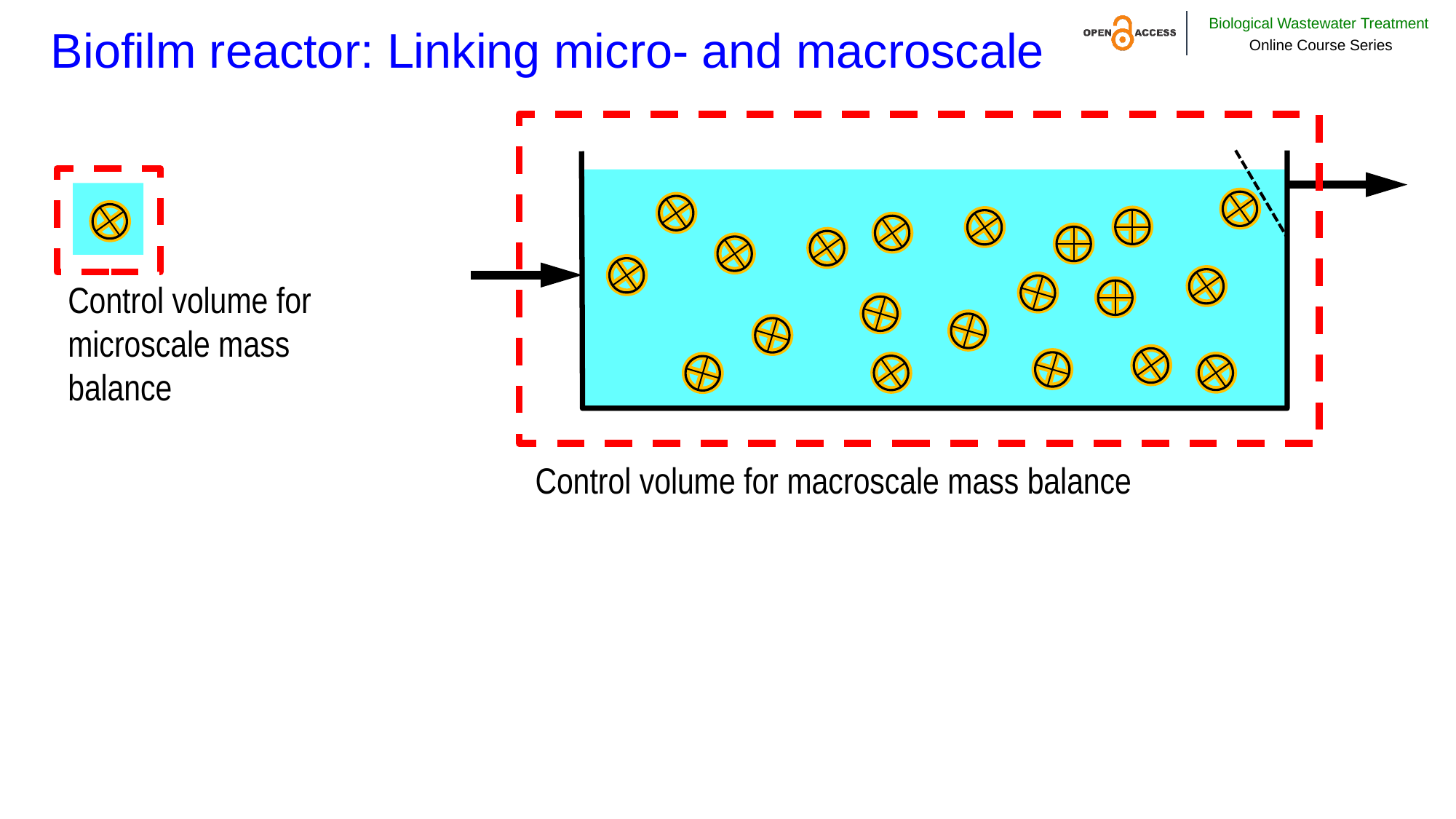

# Biofilm reactor: Linking micro- and macroscale

Control volume for microscale mass balance

Control volume for macroscale mass balance